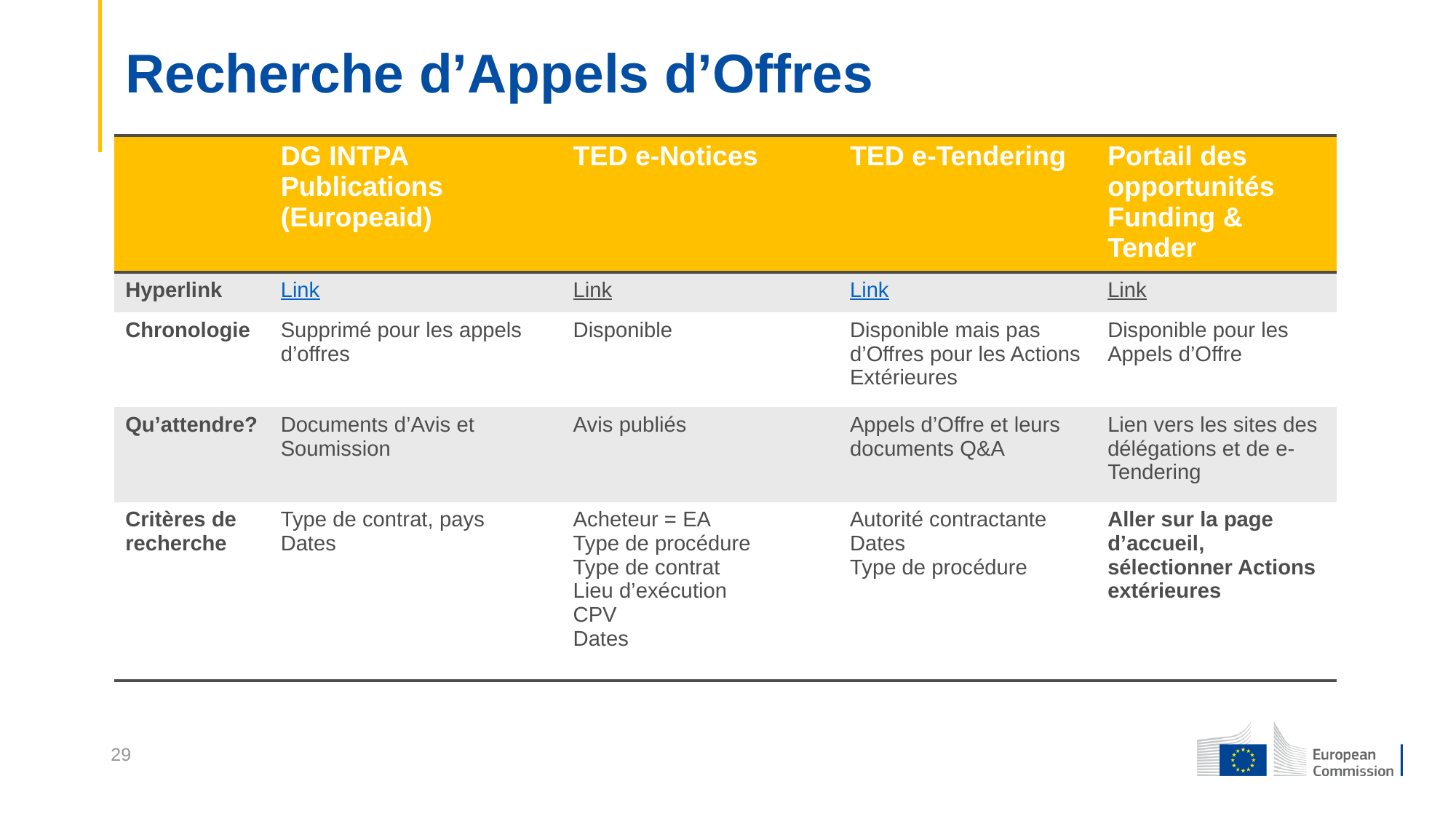

# Recherche d’Appels d’Offres
|  | DG INTPA Publications (Europeaid) | TED e-Notices | TED e-Tendering | Portail des opportunités Funding & Tender |
| --- | --- | --- | --- | --- |
| Hyperlink | Link | Link | Link | Link |
| Chronologie | Supprimé pour les appels d’offres | Disponible | Disponible mais pas d’Offres pour les Actions Extérieures | Disponible pour les Appels d’Offre |
| Qu’attendre? | Documents d’Avis et Soumission | Avis publiés | Appels d’Offre et leurs documents Q&A | Lien vers les sites des délégations et de e-Tendering |
| Critères de recherche | Type de contrat, pays Dates | Acheteur = EA Type de procédure Type de contrat Lieu d’exécution CPV Dates | Autorité contractante Dates Type de procédure | Aller sur la page d’accueil, sélectionner Actions extérieures |
29